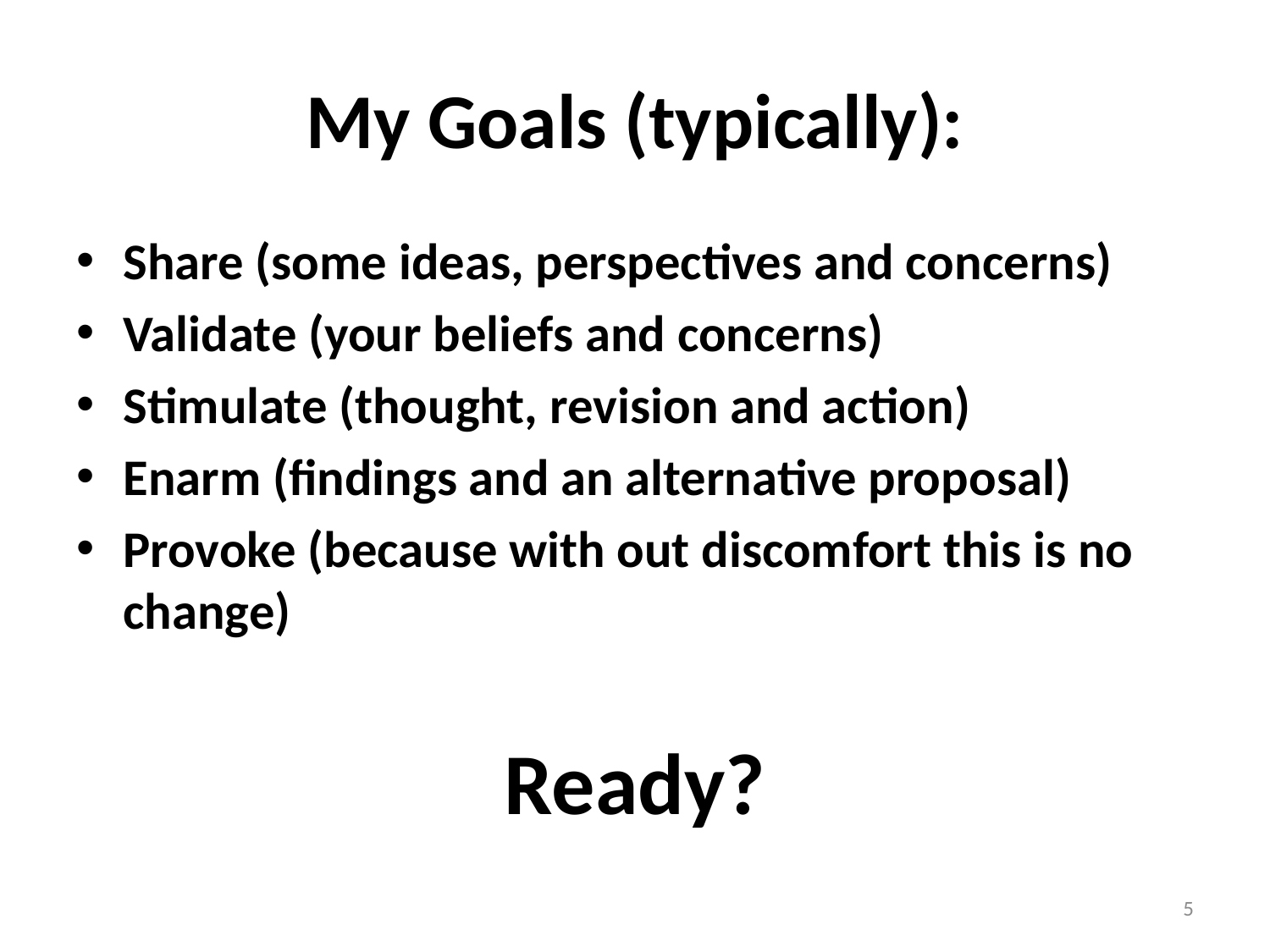

# My Goals (typically):
Share (some ideas, perspectives and concerns)
Validate (your beliefs and concerns)
Stimulate (thought, revision and action)
Enarm (findings and an alternative proposal)
Provoke (because with out discomfort this is no change)

Ready?
5